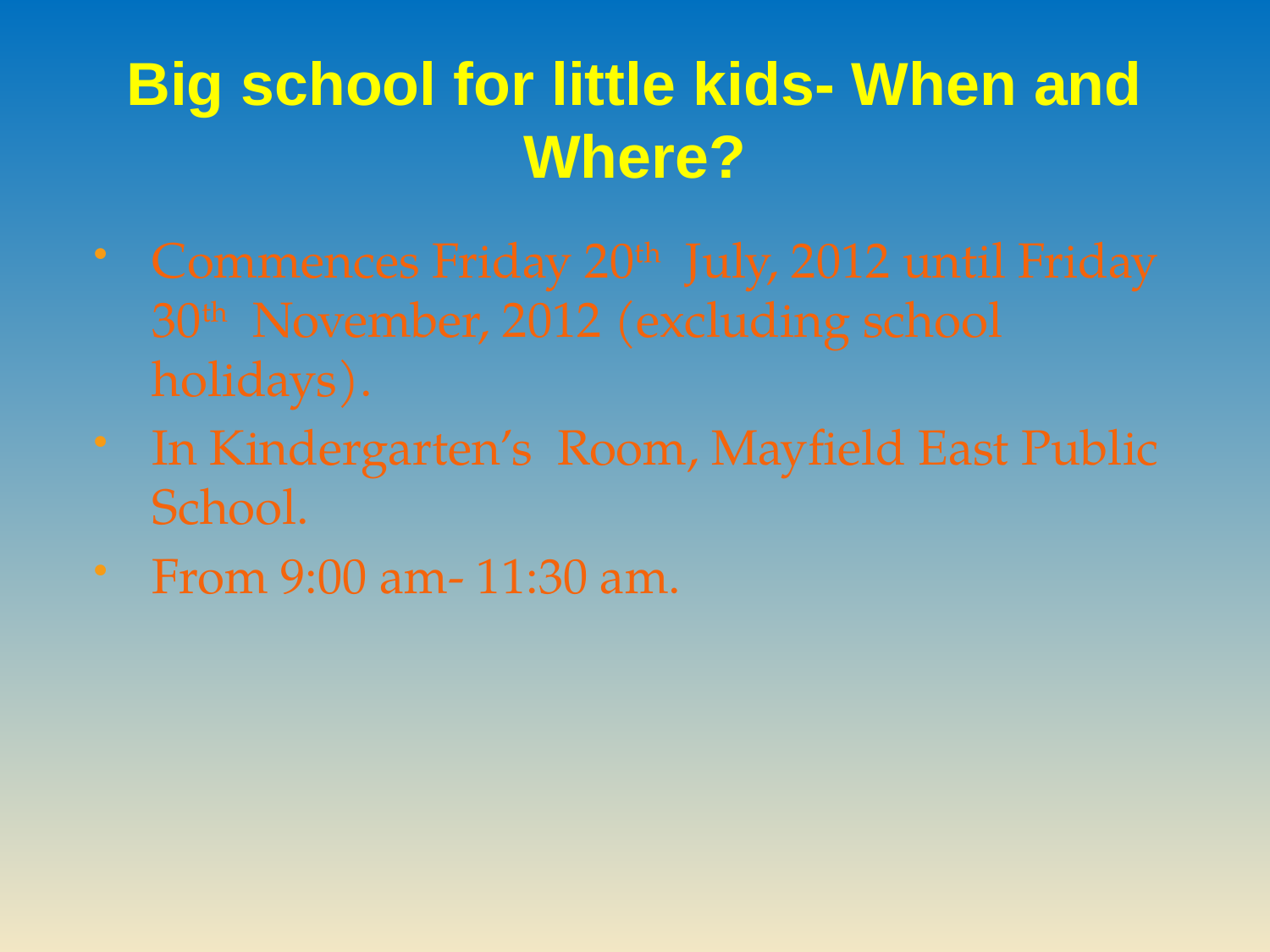

# Big school for little kids- When and Where?
Commences Friday 20th  July, 2012 until Friday 30th  November, 2012 (excluding school holidays).
In Kindergarten’s  Room, Mayfield East Public School.
From 9:00 am- 11:30 am.